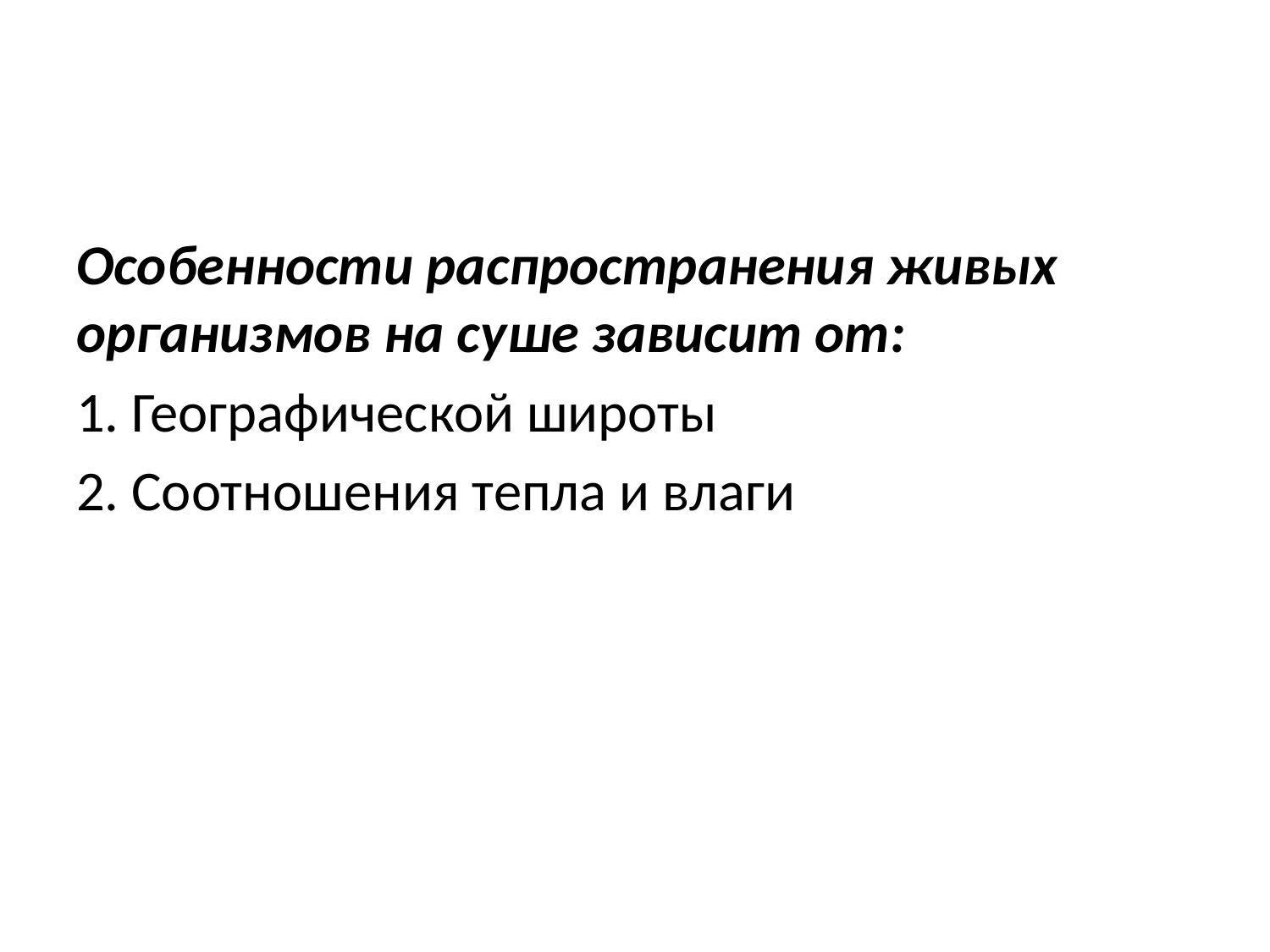

#
Особенности распространения живых организмов на суше зависит от:
1. Географической широты
2. Соотношения тепла и влаги